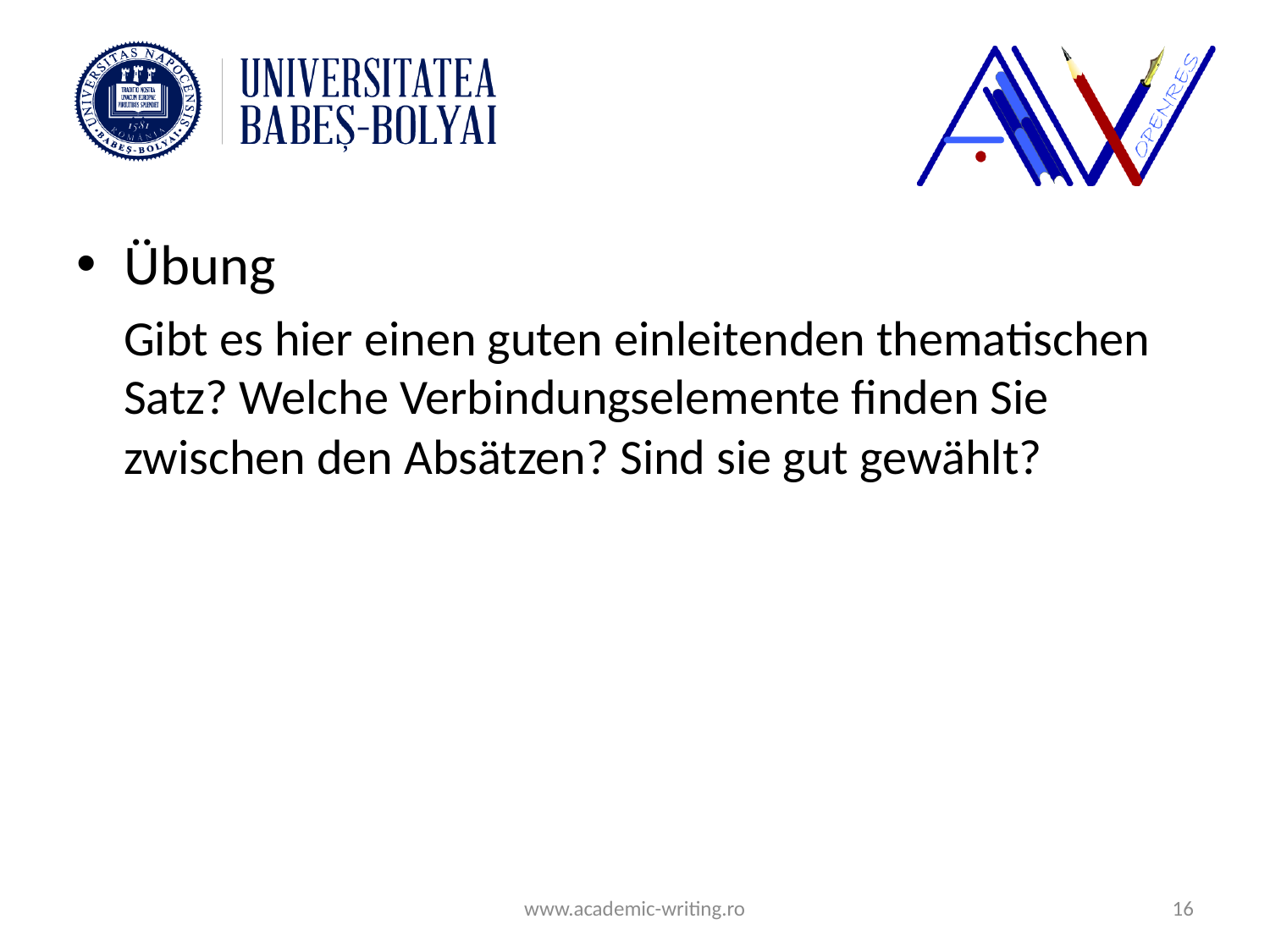

#
Übung
	Gibt es hier einen guten einleitenden thematischen Satz? Welche Verbindungselemente finden Sie zwischen den Absätzen? Sind sie gut gewählt?
www.academic-writing.ro
16